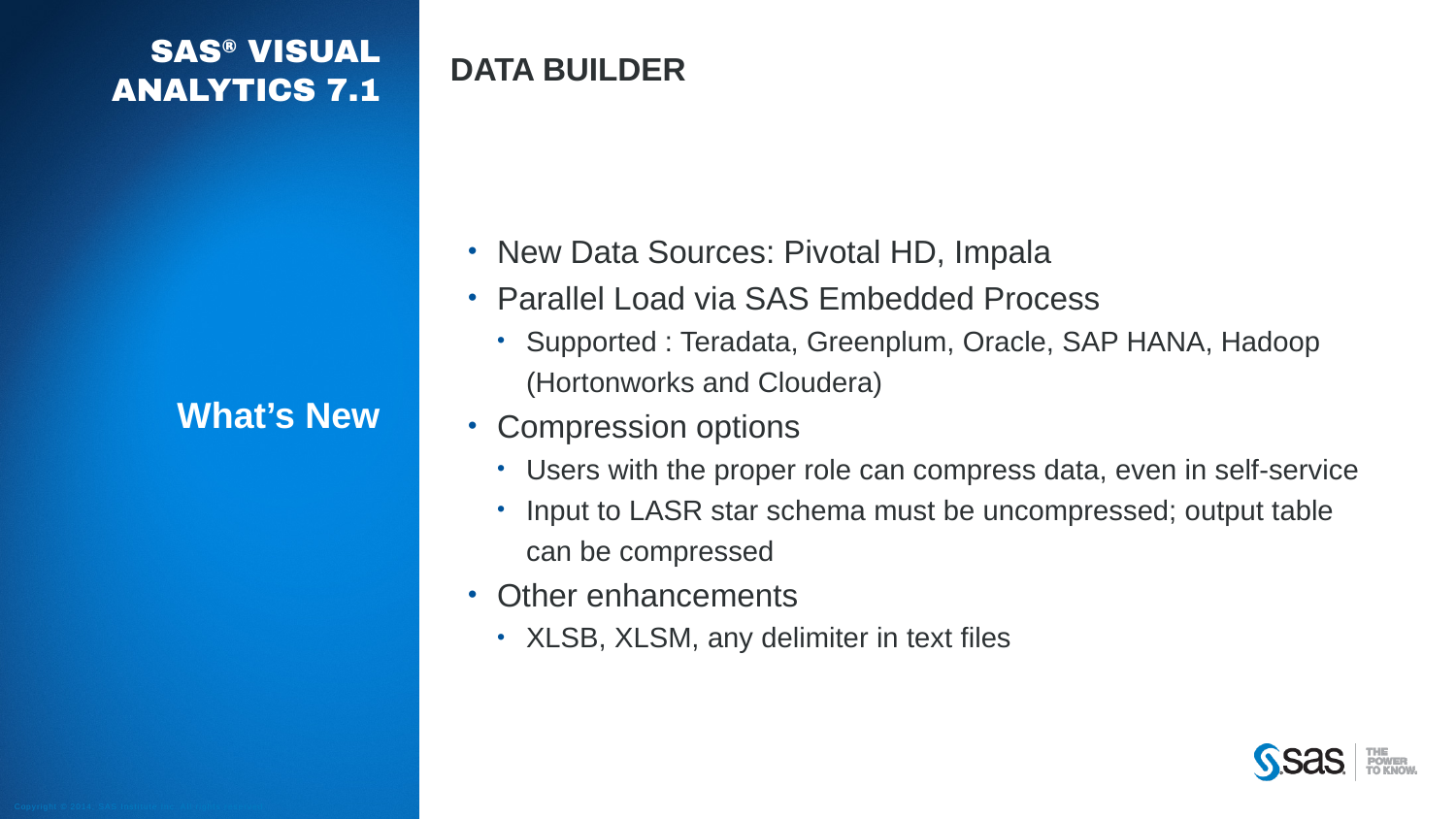

# SAS® Visual Analytics 7.1
Data Builder
New Data Sources: Pivotal HD, Impala
Parallel Load via SAS Embedded Process
Supported : Teradata, Greenplum, Oracle, SAP HANA, Hadoop (Hortonworks and Cloudera)
Compression options
Users with the proper role can compress data, even in self-service
Input to LASR star schema must be uncompressed; output table can be compressed
Other enhancements
XLSB, XLSM, any delimiter in text files
What’s New